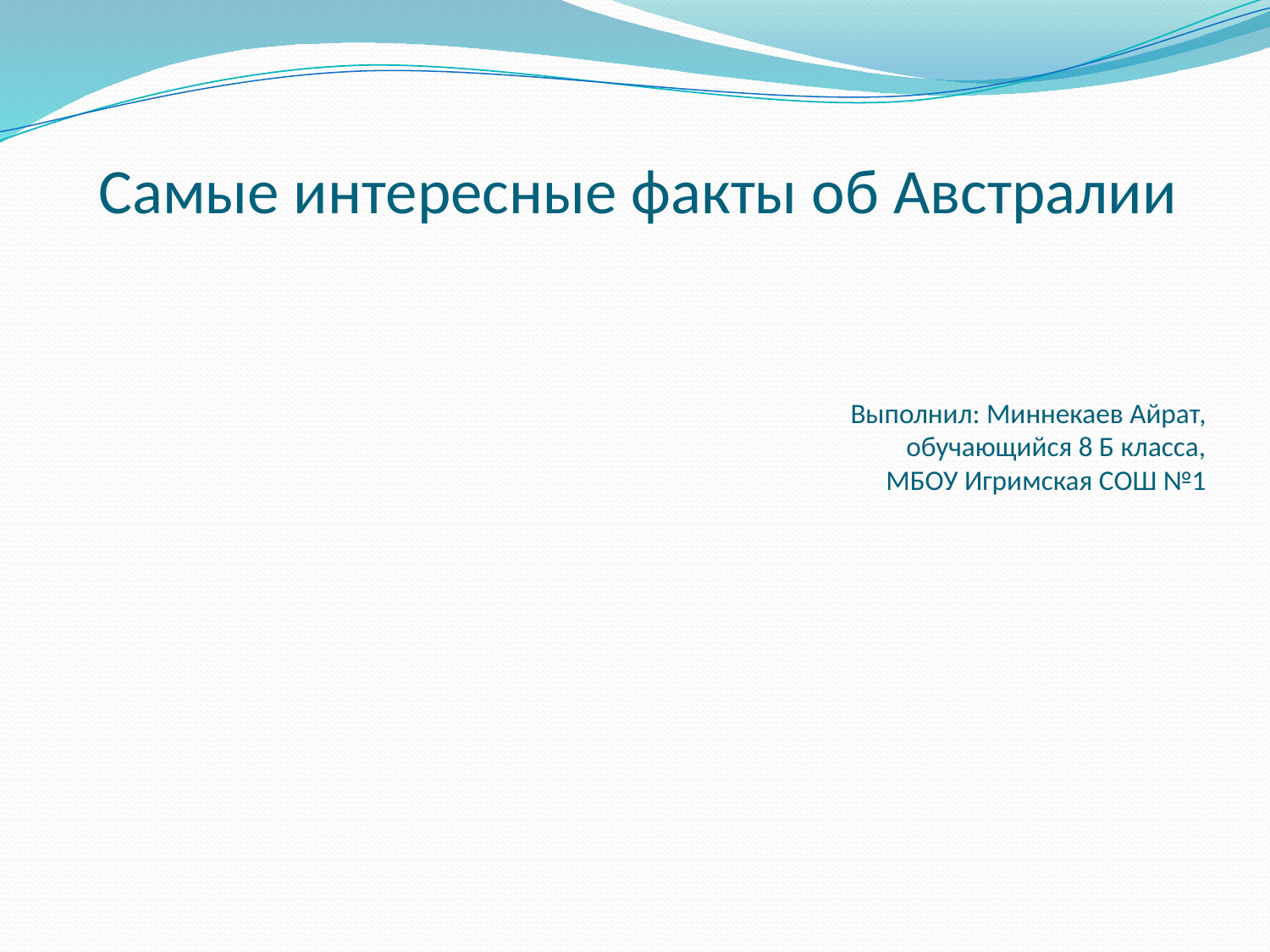

# Самые интересные факты об Австралии Выполнил: Миннекаев Айрат, обучающийся 8 Б класса, МБОУ Игримская СОШ №1